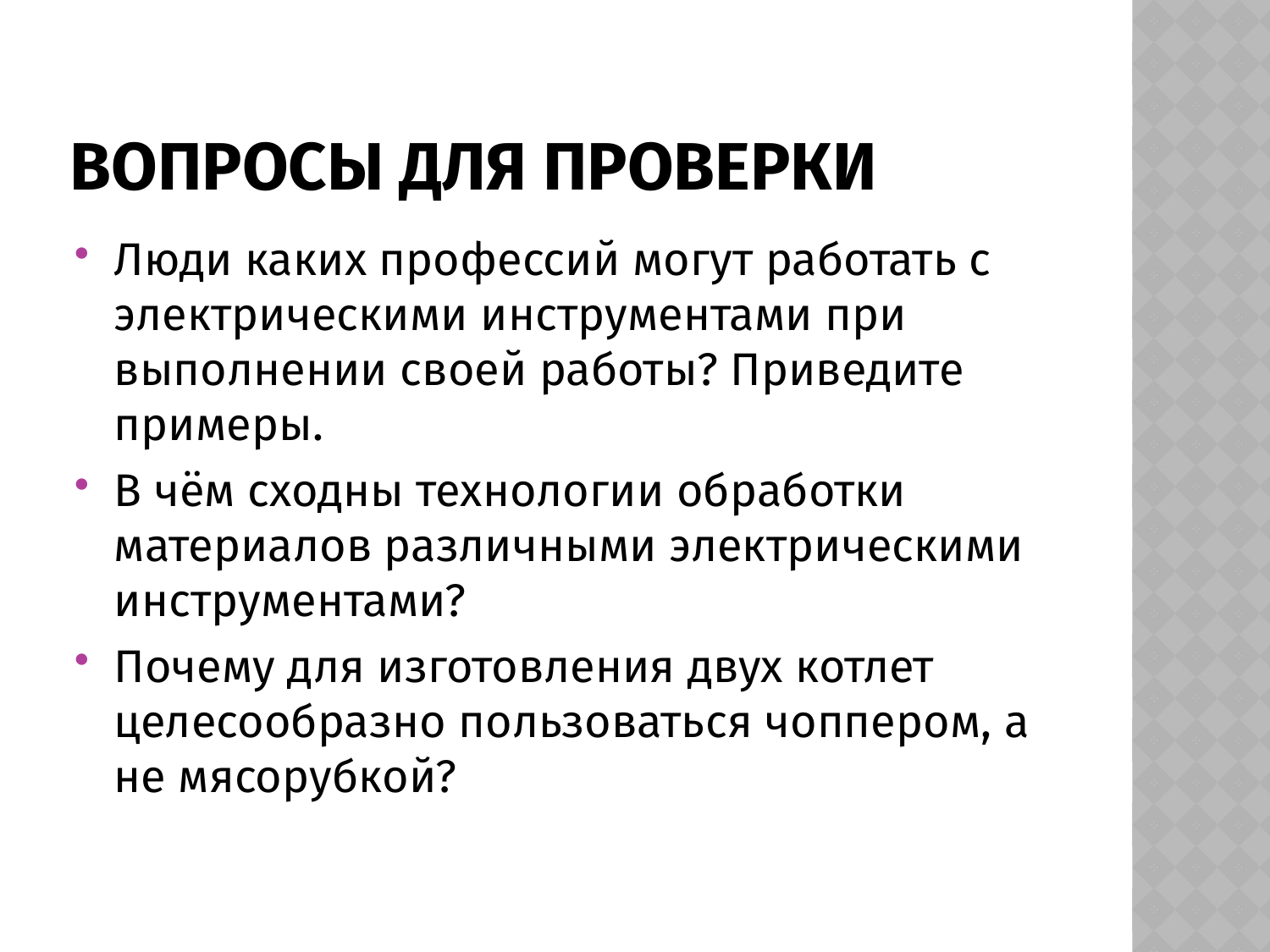

# Вопросы для проверки
Люди каких профессий могут работать с электрическими инструментами при выполнении своей работы? Приведите примеры.
В чём сходны технологии обработки материалов различными электрическими инструментами?
Почему для изготовления двух котлет целесообразно пользоваться чоппером, а не мясорубкой?